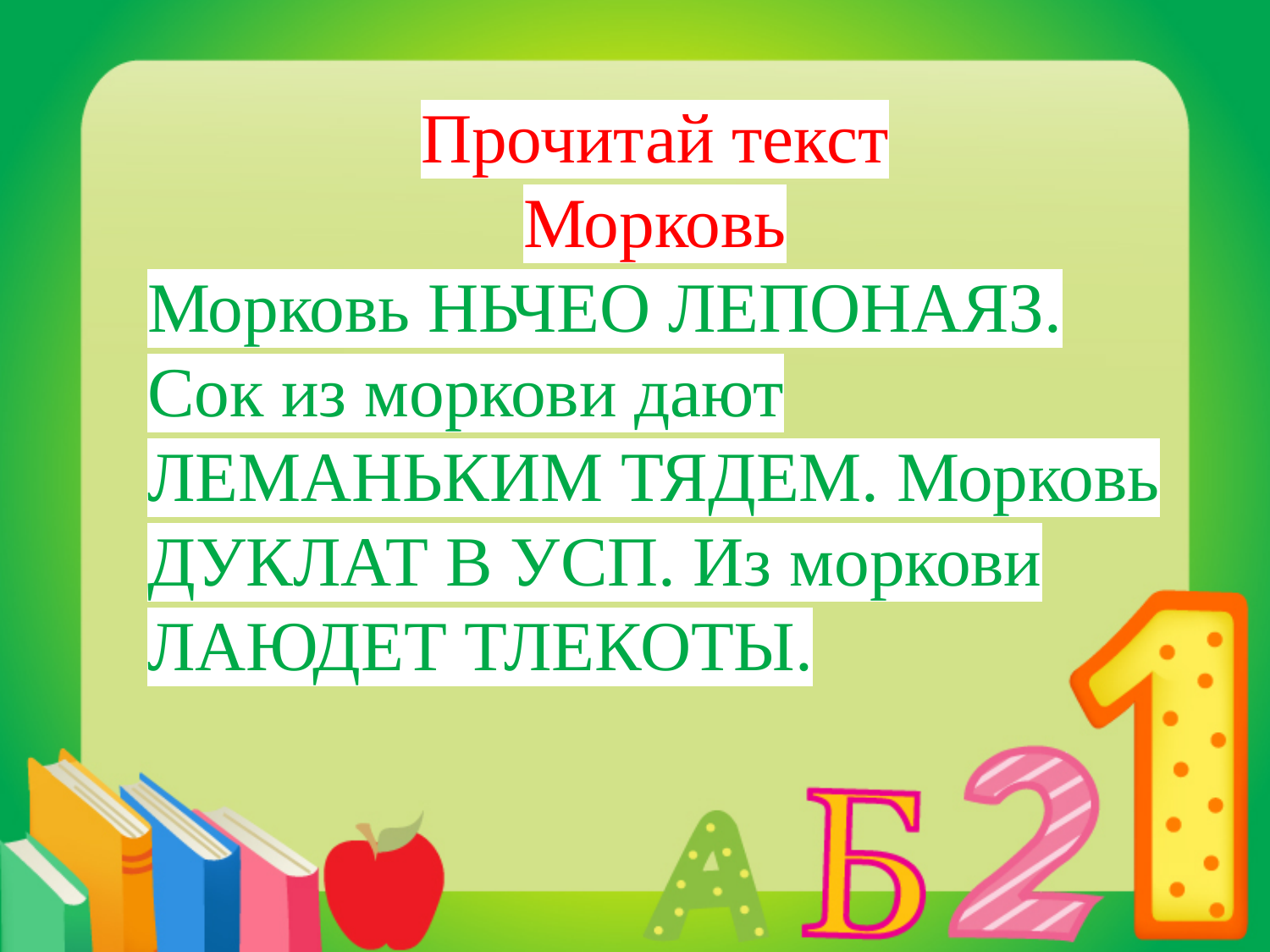

Прочитай текст
Морковь
Морковь НЬЧЕО ЛЕПОНАЯЗ. Сок из моркови дают ЛЕМАНЬКИМ ТЯДЕМ. Морковь ДУКЛАТ В УСП. Из моркови ЛАЮДЕТ ТЛЕКОТЫ.